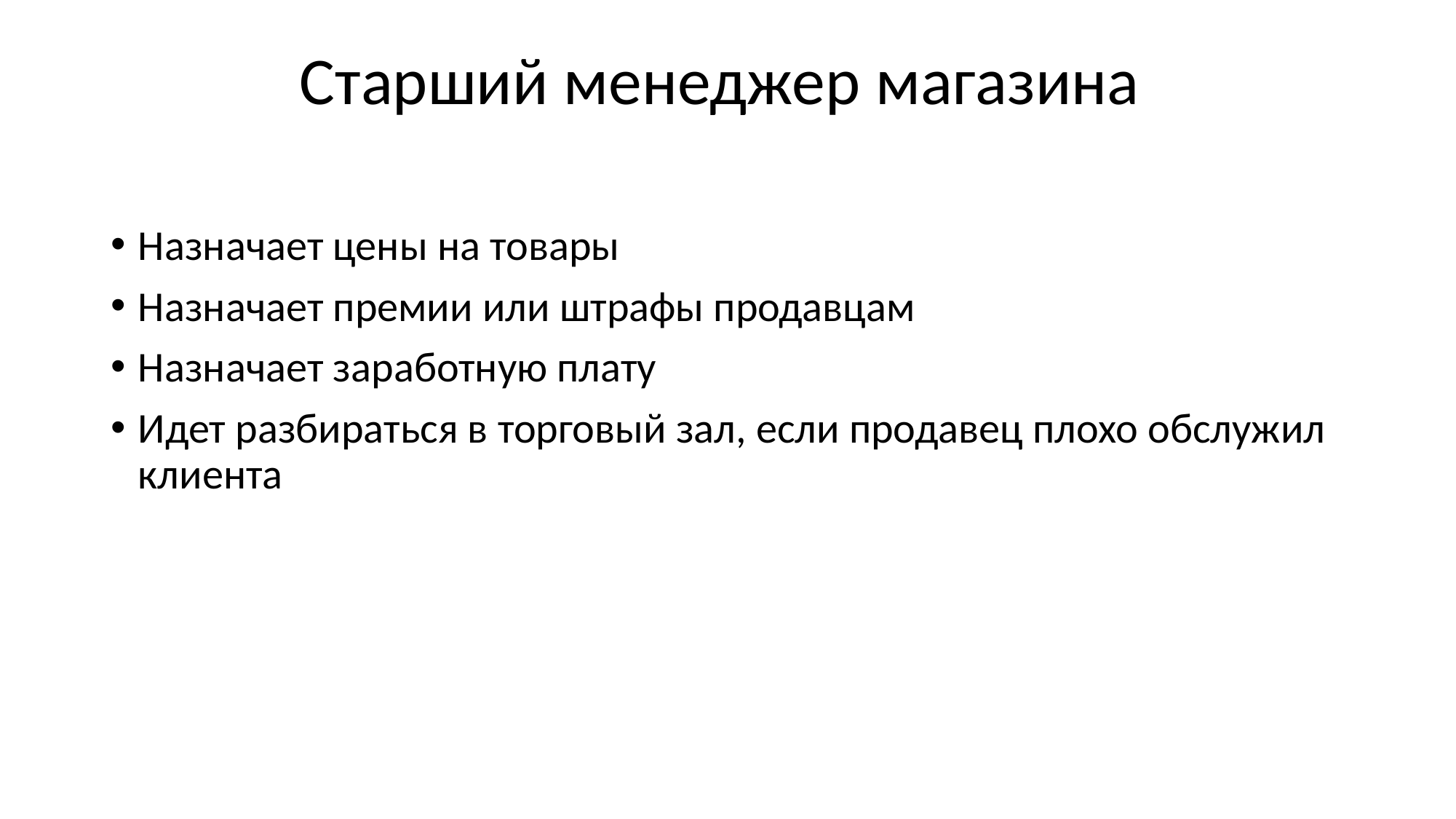

# Старший менеджер магазина
Назначает цены на товары
Назначает премии или штрафы продавцам
Назначает заработную плату
Идет разбираться в торговый зал, если продавец плохо обслужил клиента